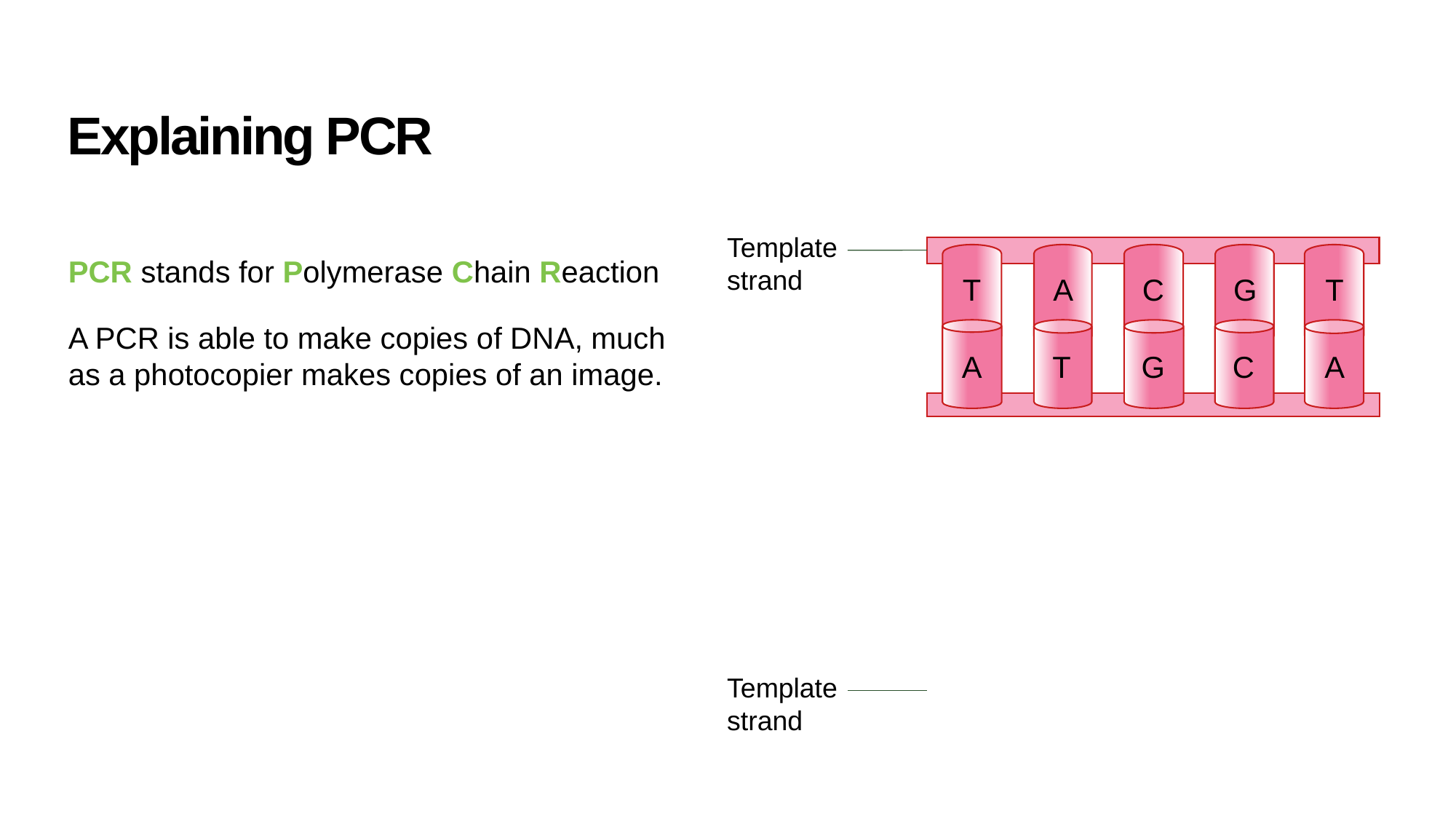

# Explaining PCR
Template strand

T
A
C
G
T
PCR stands for Polymerase Chain Reaction
A PCR is able to make copies of DNA, much as a photocopier makes copies of an image.

A
T
G
C
A

Template strand